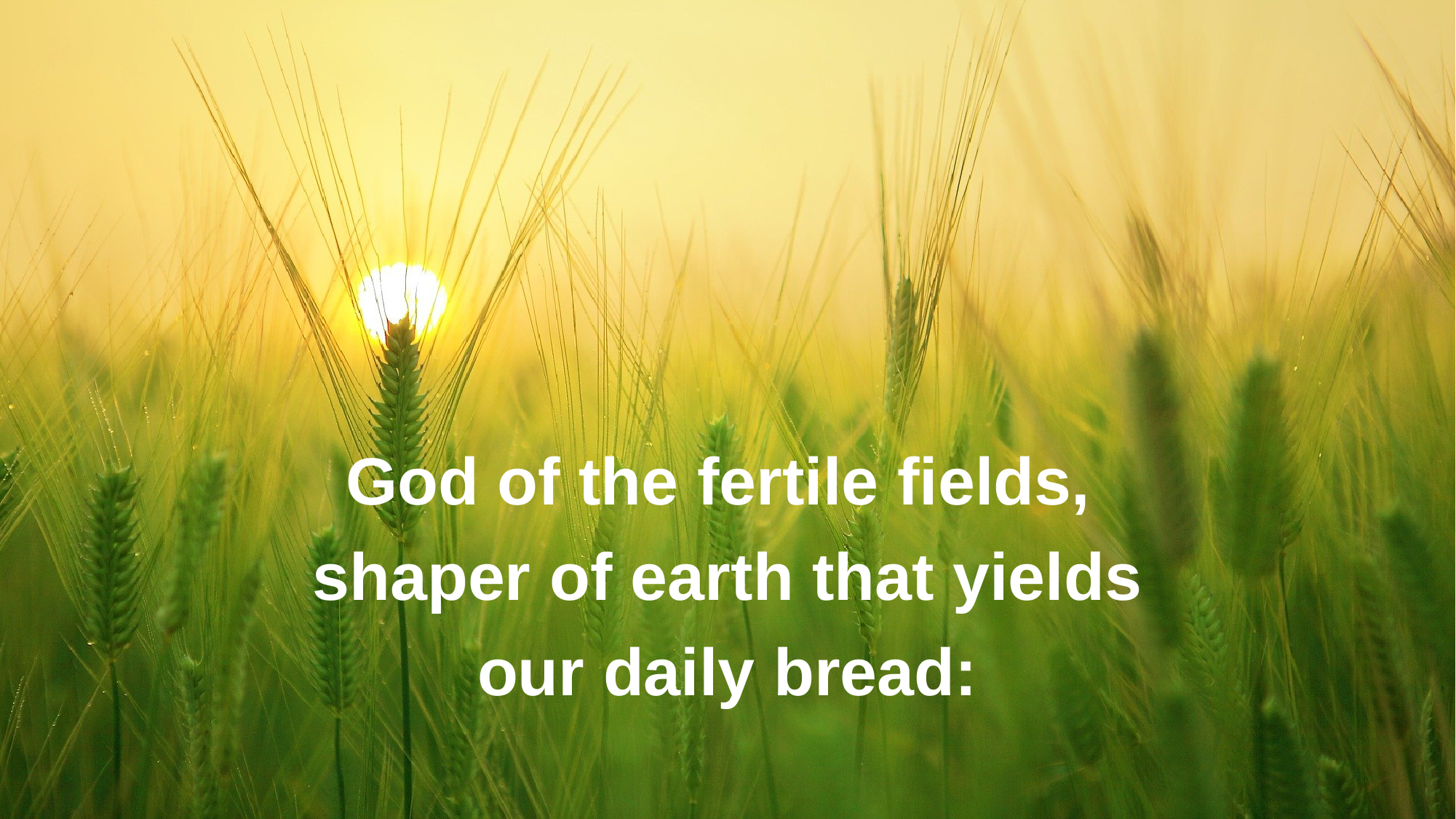

God of the fertile fields,
shaper of earth that yields
our daily bread: